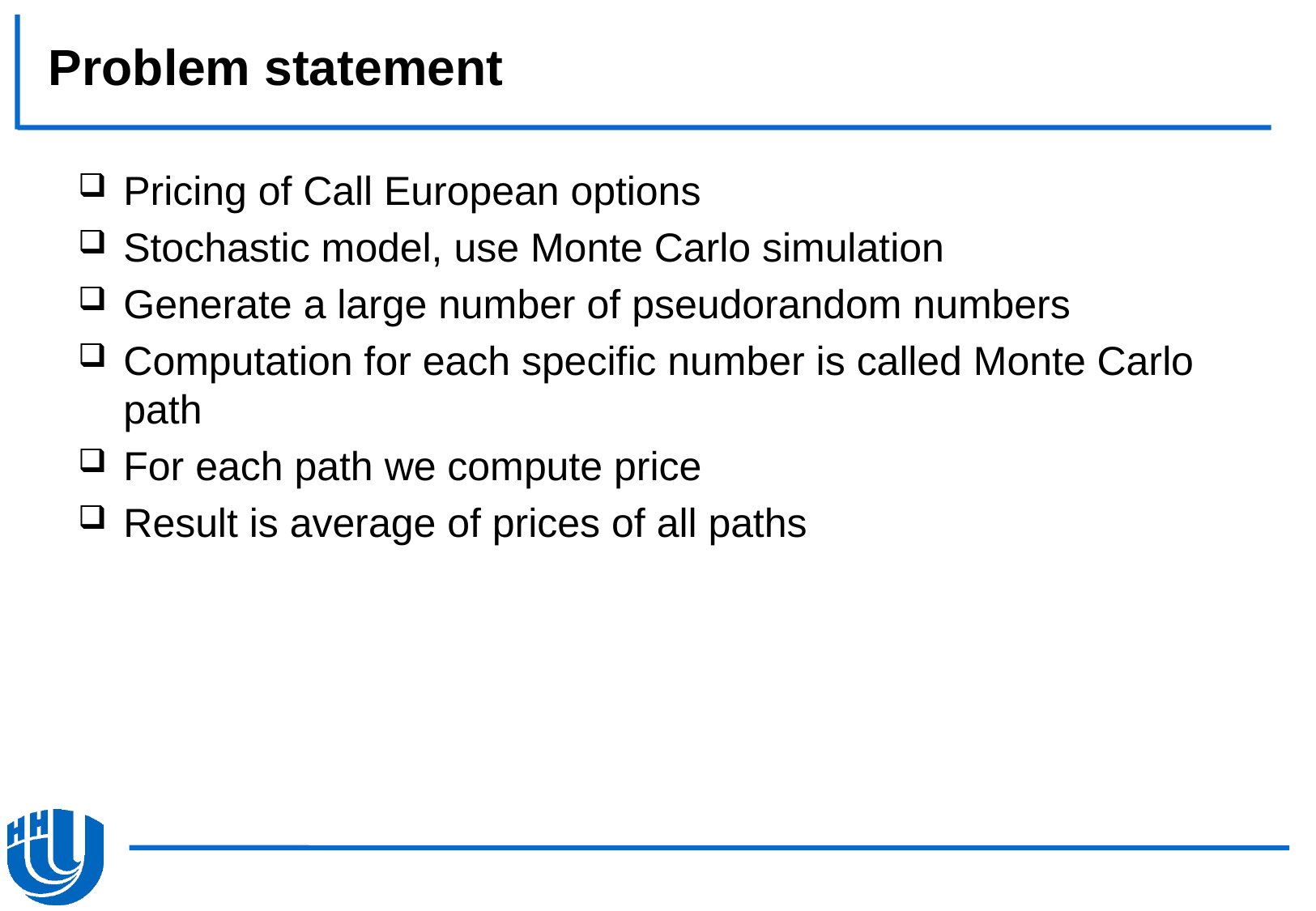

# Problem statement
Pricing of Call European options
Stochastic model, use Monte Carlo simulation
Generate a large number of pseudorandom numbers
Computation for each specific number is called Monte Carlo path
For each path we compute price
Result is average of prices of all paths